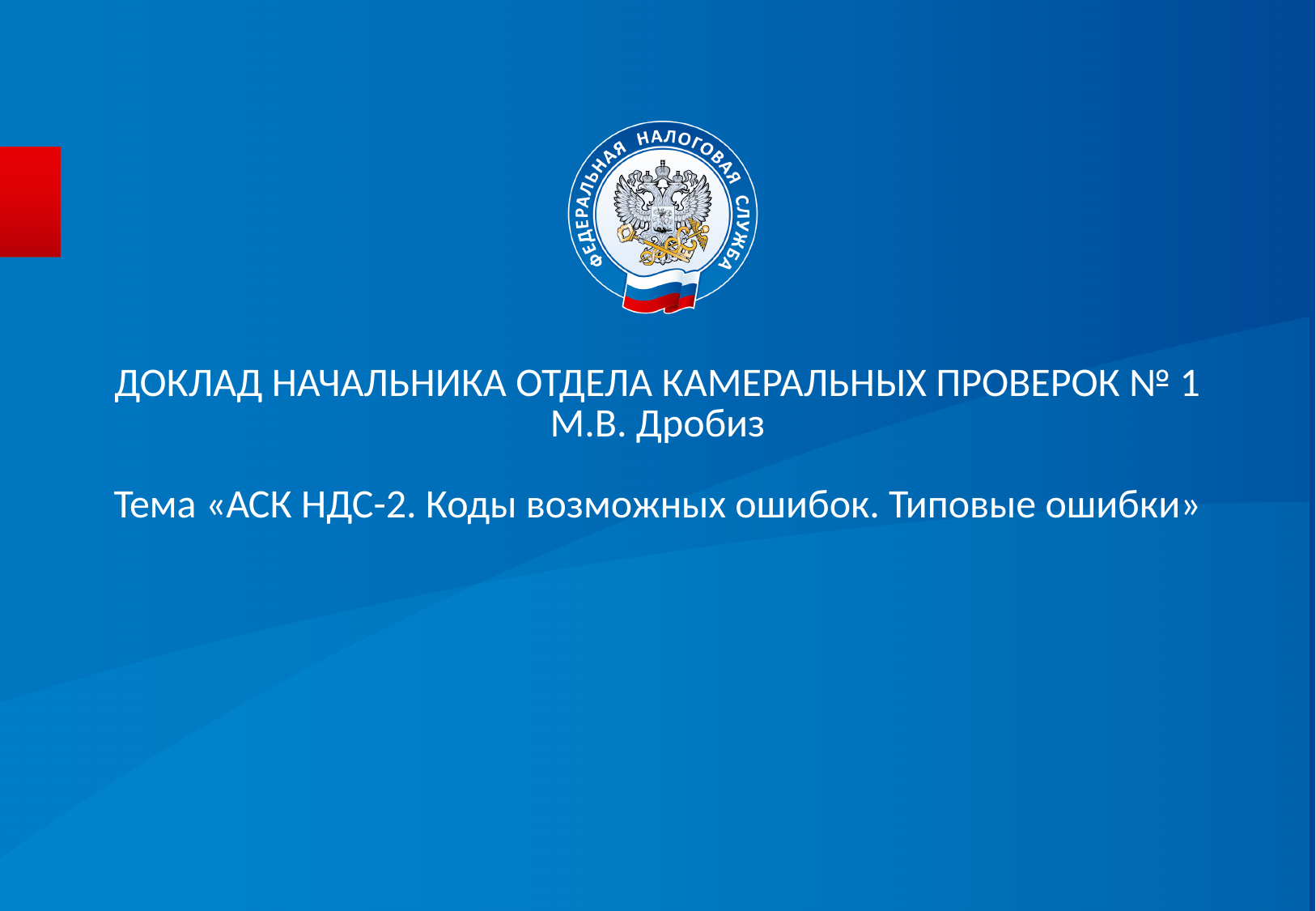

ДОКЛАД НАЧАЛЬНИКА ОТДЕЛА КАМЕРАЛЬНЫХ ПРОВЕРОК № 1
М.В. Дробиз

Тема «АСК НДС-2. Коды возможных ошибок. Типовые ошибки»